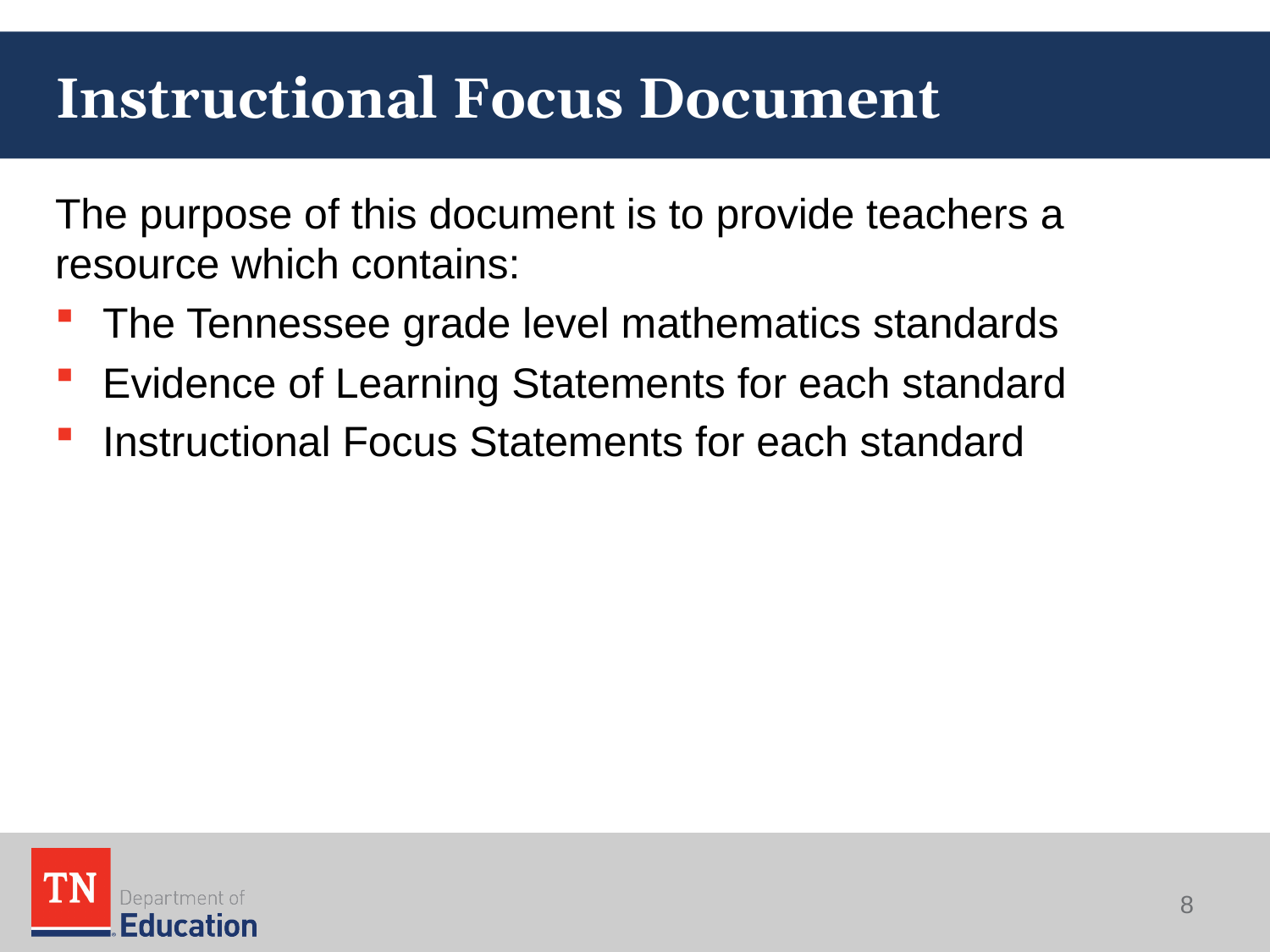

# Instructional Focus Document
The purpose of this document is to provide teachers a resource which contains:
The Tennessee grade level mathematics standards
Evidence of Learning Statements for each standard
Instructional Focus Statements for each standard
8